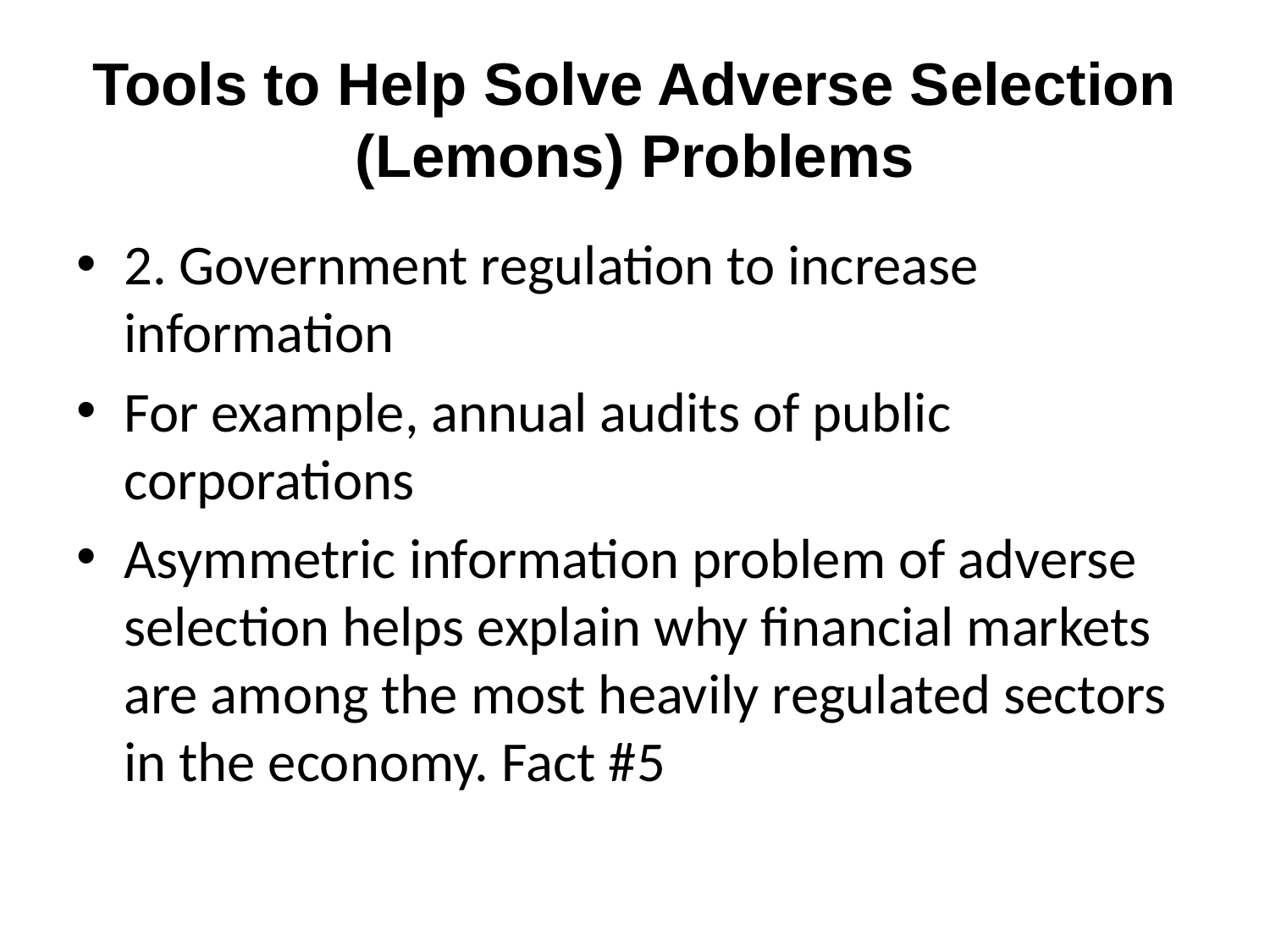

# Tools to Help Solve Adverse Selection (Lemons) Problems
2. Government regulation to increase information
For example, annual audits of public corporations
Asymmetric information problem of adverse selection helps explain why financial markets are among the most heavily regulated sectors in the economy. Fact #5